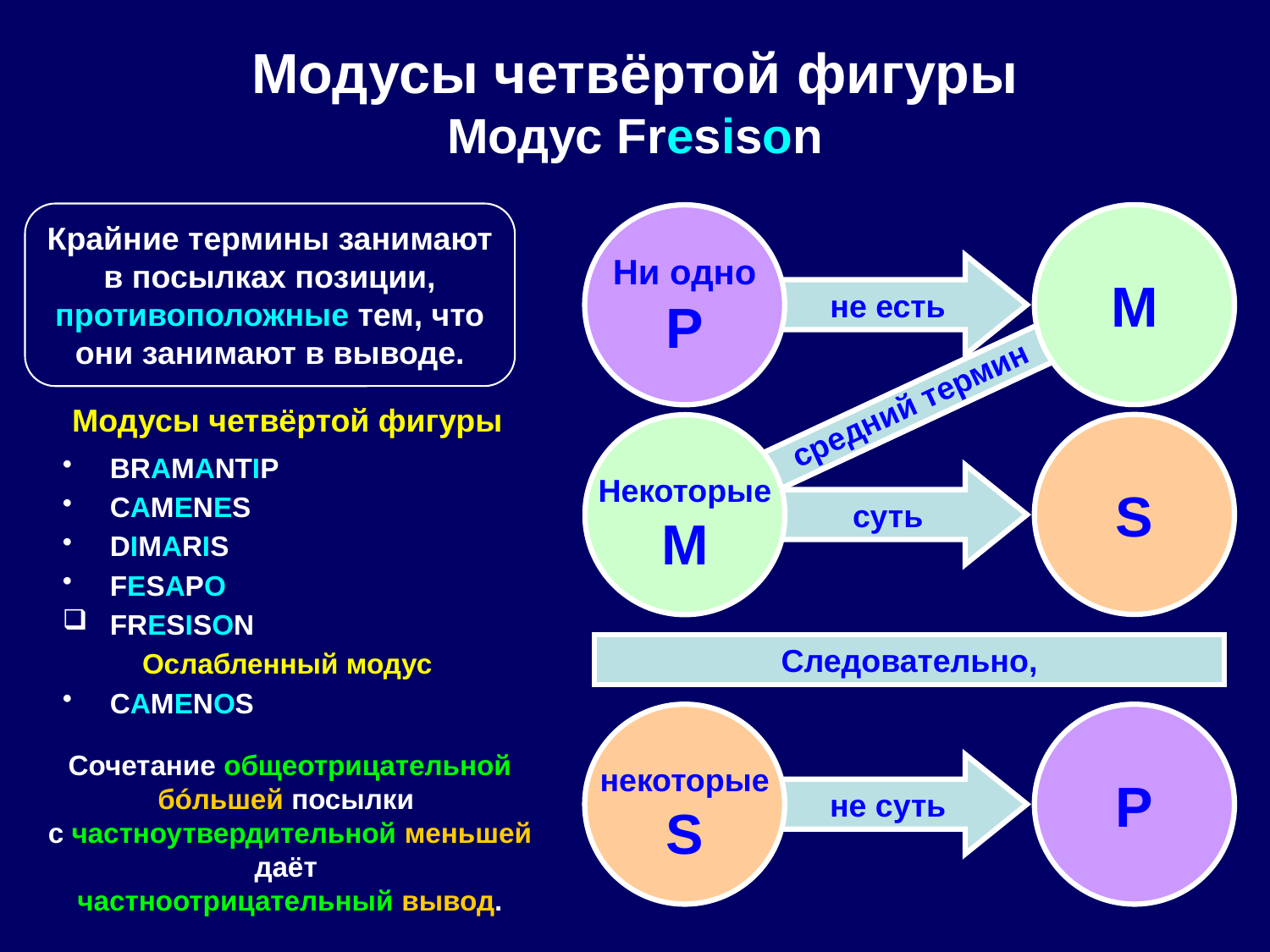

# Модусы четвёртой фигуры Модус Fresison
M
Крайние термины занимают
в посылках позиции,
противоположные тем, что
они занимают в выводе.
Ни одно
P
не есть
Модусы четвёртой фигуры
BRAMANTIP
CAMENES
DIMARIS
FESAPO
FRESISON
Ослабленный модус
CAMENOS
  средний термин
не суть
S
Некоторые
M
суть
Следовательно,
некоторые
S
P
Сочетание общеотрицательной бóльшей посылки
с частноутвердительной меньшей даёт
 частноотрицательный вывод.
не суть